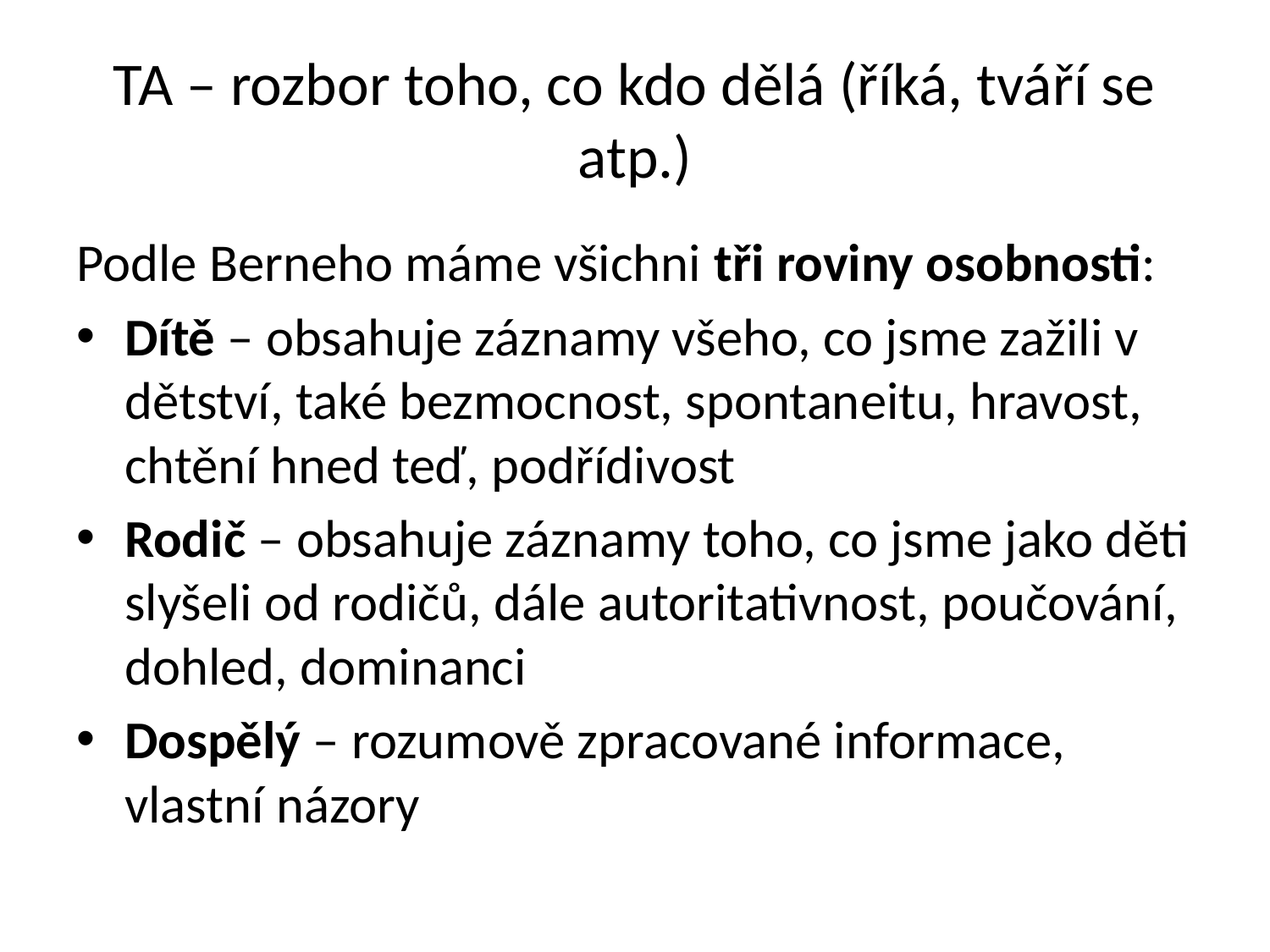

# TA – rozbor toho, co kdo dělá (říká, tváří se atp.)
Podle Berneho máme všichni tři roviny osobnosti:
Dítě – obsahuje záznamy všeho, co jsme zažili v dětství, také bezmocnost, spontaneitu, hravost, chtění hned teď, podřídivost
Rodič – obsahuje záznamy toho, co jsme jako děti slyšeli od rodičů, dále autoritativnost, poučování, dohled, dominanci
Dospělý – rozumově zpracované informace, vlastní názory